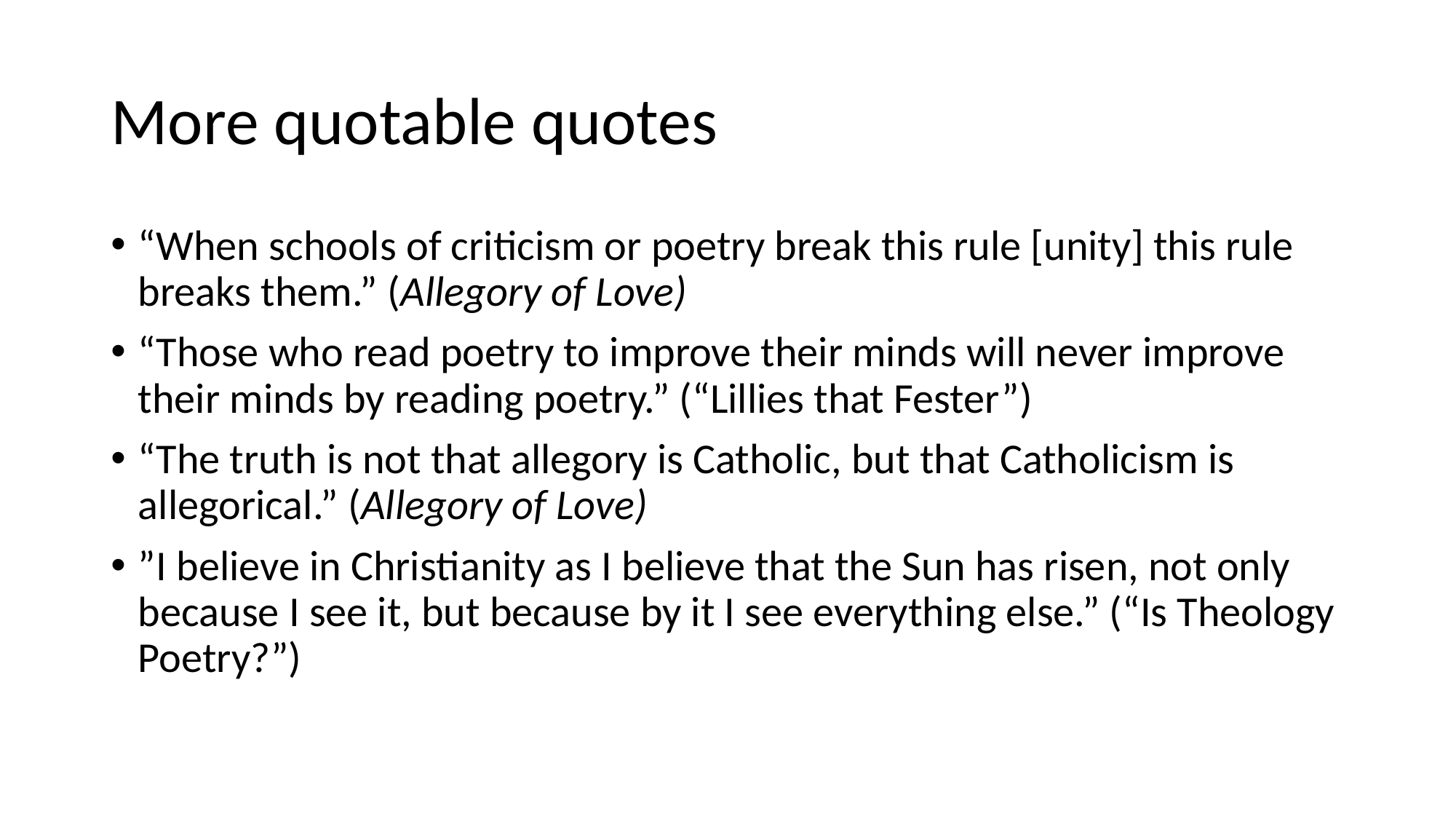

# More quotable quotes
“When schools of criticism or poetry break this rule [unity] this rule breaks them.” (Allegory of Love)
“Those who read poetry to improve their minds will never improve their minds by reading poetry.” (“Lillies that Fester”)
“The truth is not that allegory is Catholic, but that Catholicism is allegorical.” (Allegory of Love)
”I believe in Christianity as I believe that the Sun has risen, not only because I see it, but because by it I see everything else.” (“Is Theology Poetry?”)